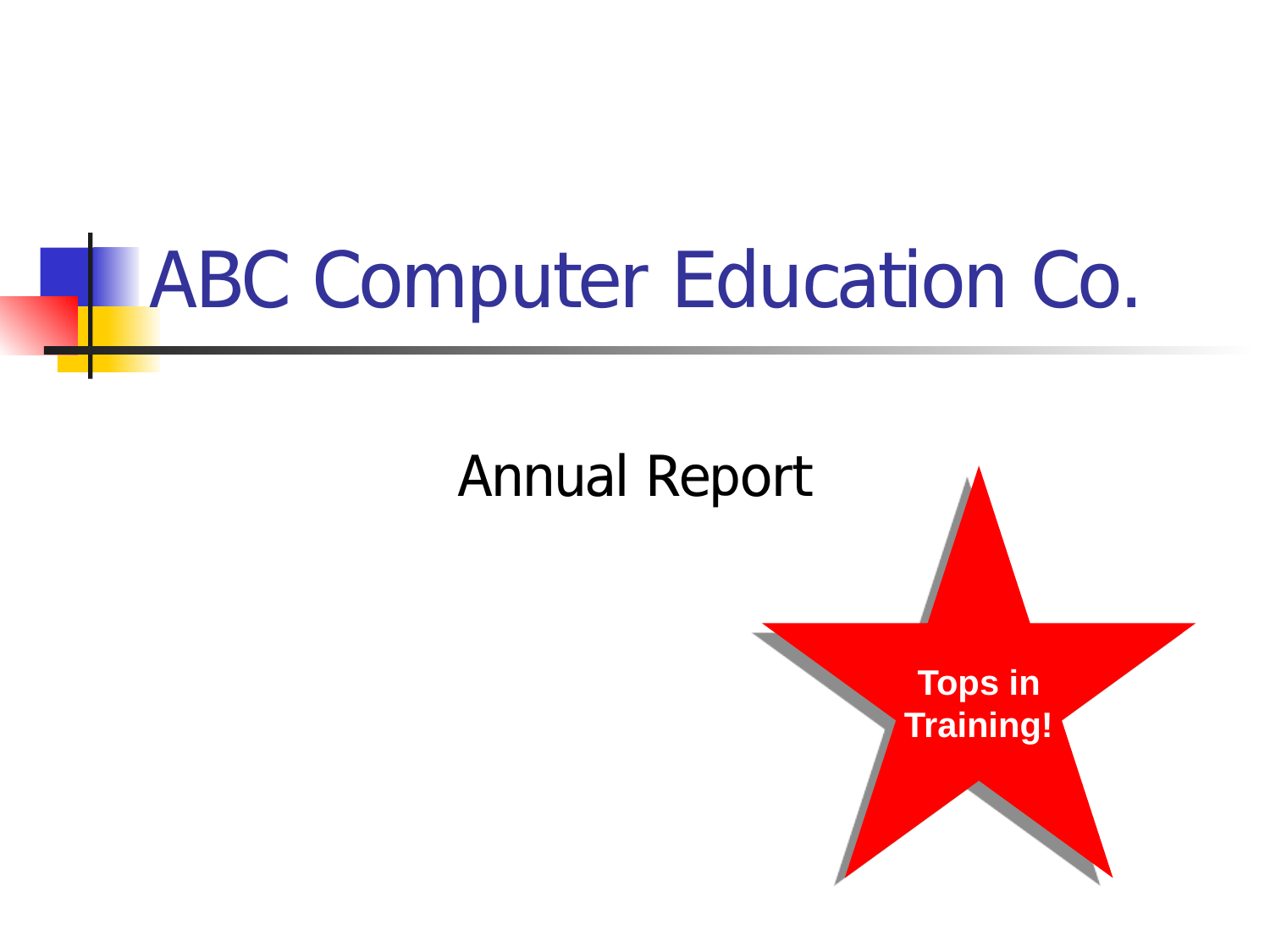

# ABC Computer Education Co.
Annual Report
Tops in
Training!